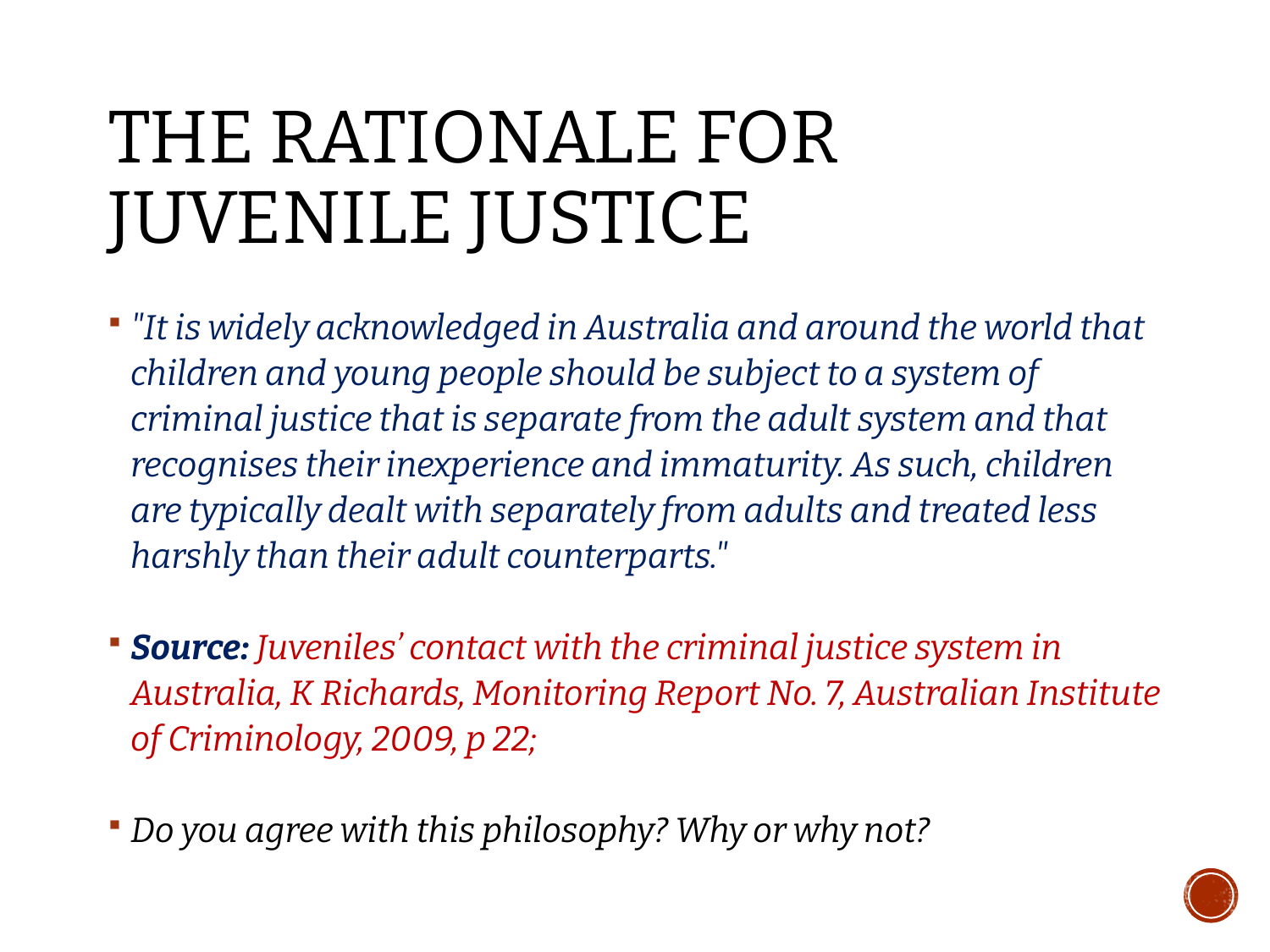

# The rationale for juvenile justice
"It is widely acknowledged in Australia and around the world that children and young people should be subject to a system of criminal justice that is separate from the adult system and that recognises their inexperience and immaturity. As such, children are typically dealt with separately from adults and treated less harshly than their adult counterparts."

Source: Juveniles’ contact with the criminal justice system in Australia, K Richards, Monitoring Report No. 7, Australian Institute of Criminology, 2009, p 22;

Do you agree with this philosophy? Why or why not?